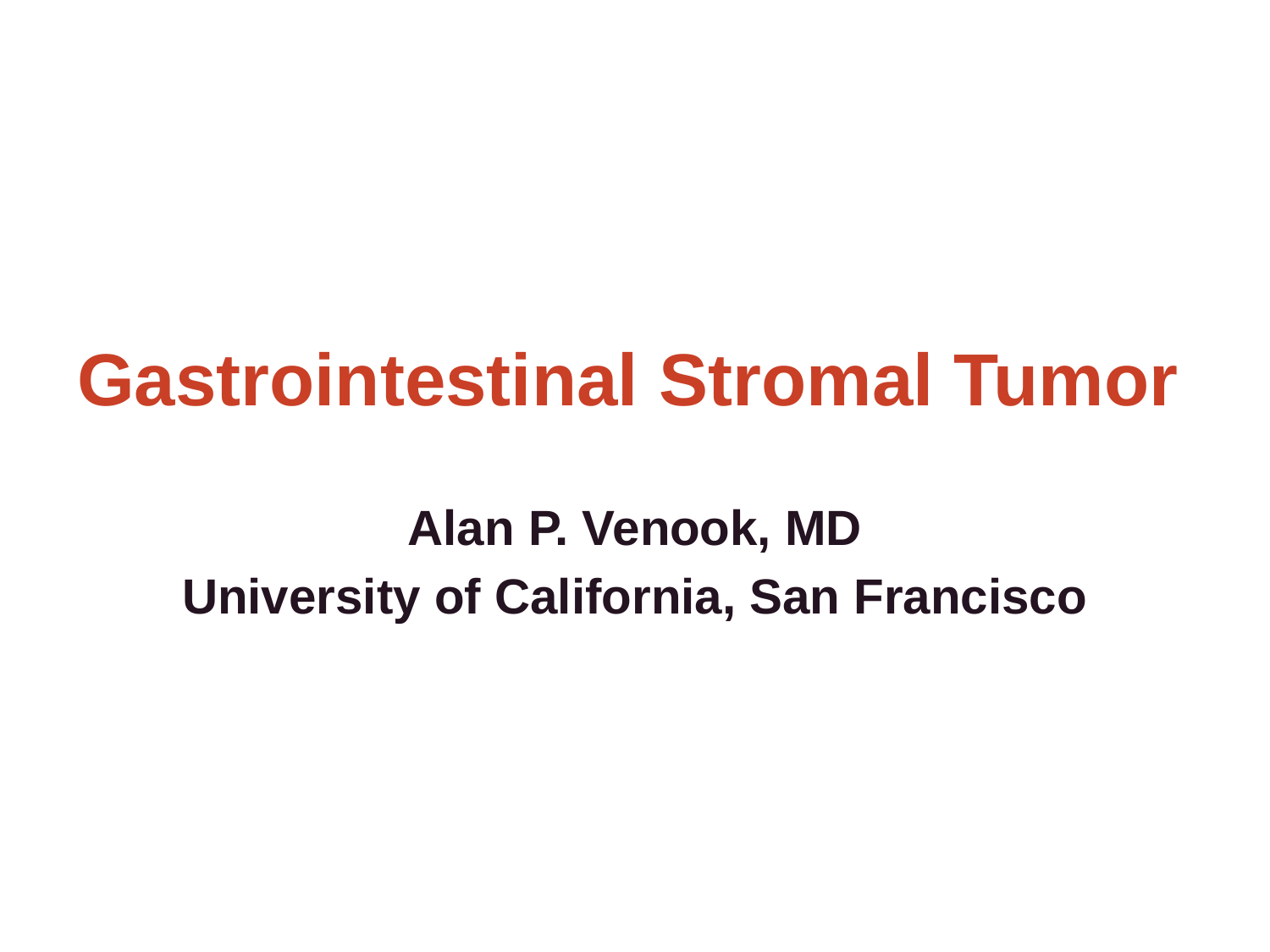

# Gastrointestinal Stromal Tumor
Alan P. Venook, MD
University of California, San Francisco